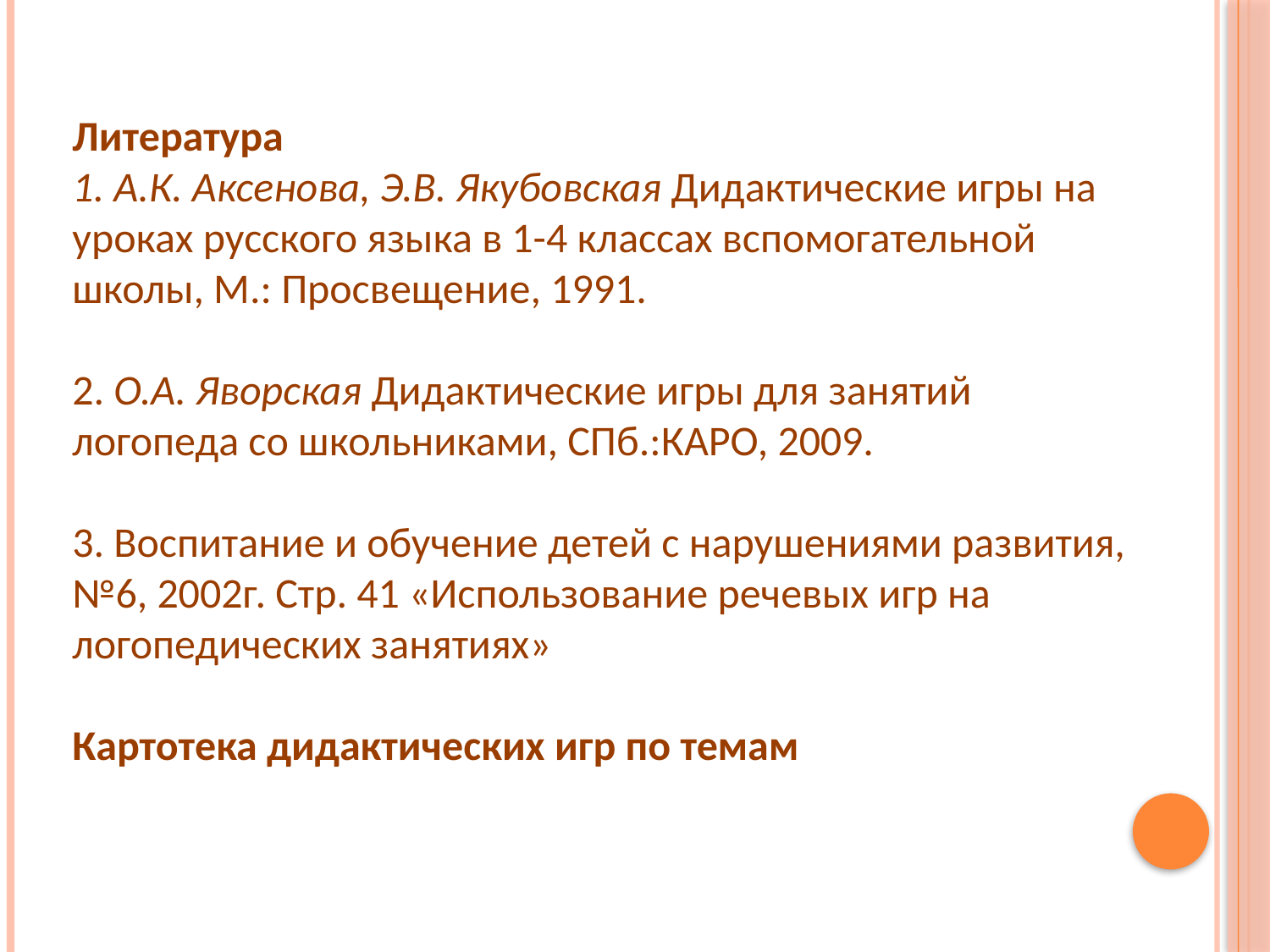

Литература
 А.К. Аксенова, Э.В. Якубовская Дидактические игры на уроках русского языка в 1-4 классах вспомогательной школы, М.: Просвещение, 1991.

2. О.А. Яворская Дидактические игры для занятий логопеда со школьниками, СПб.:КАРО, 2009.

3. Воспитание и обучение детей с нарушениями развития, №6, 2002г. Стр. 41 «Использование речевых игр на логопедических занятиях»

Картотека дидактических игр по темам